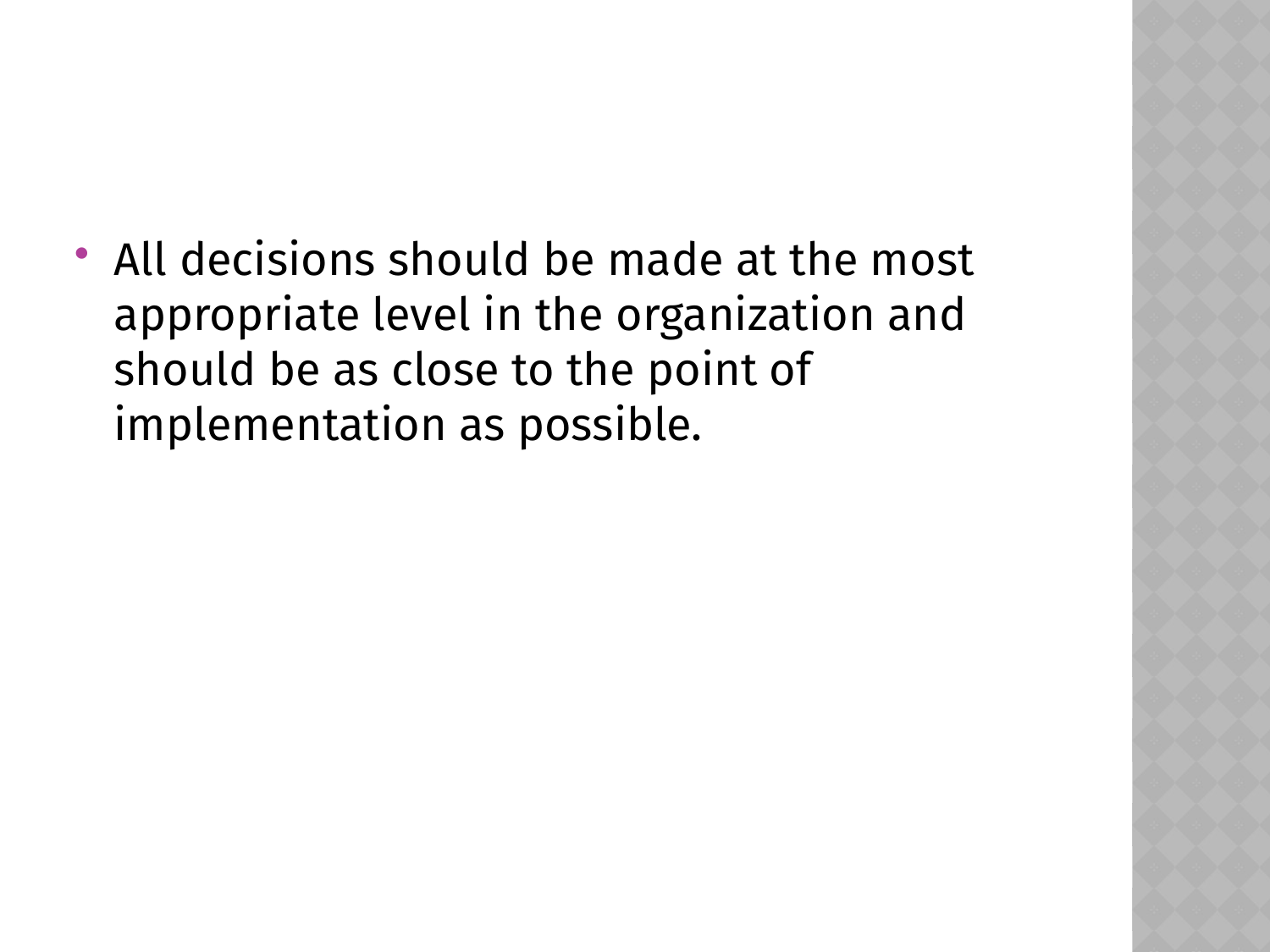

#
All decisions should be made at the most appropriate level in the organization and should be as close to the point of implementation as possible.